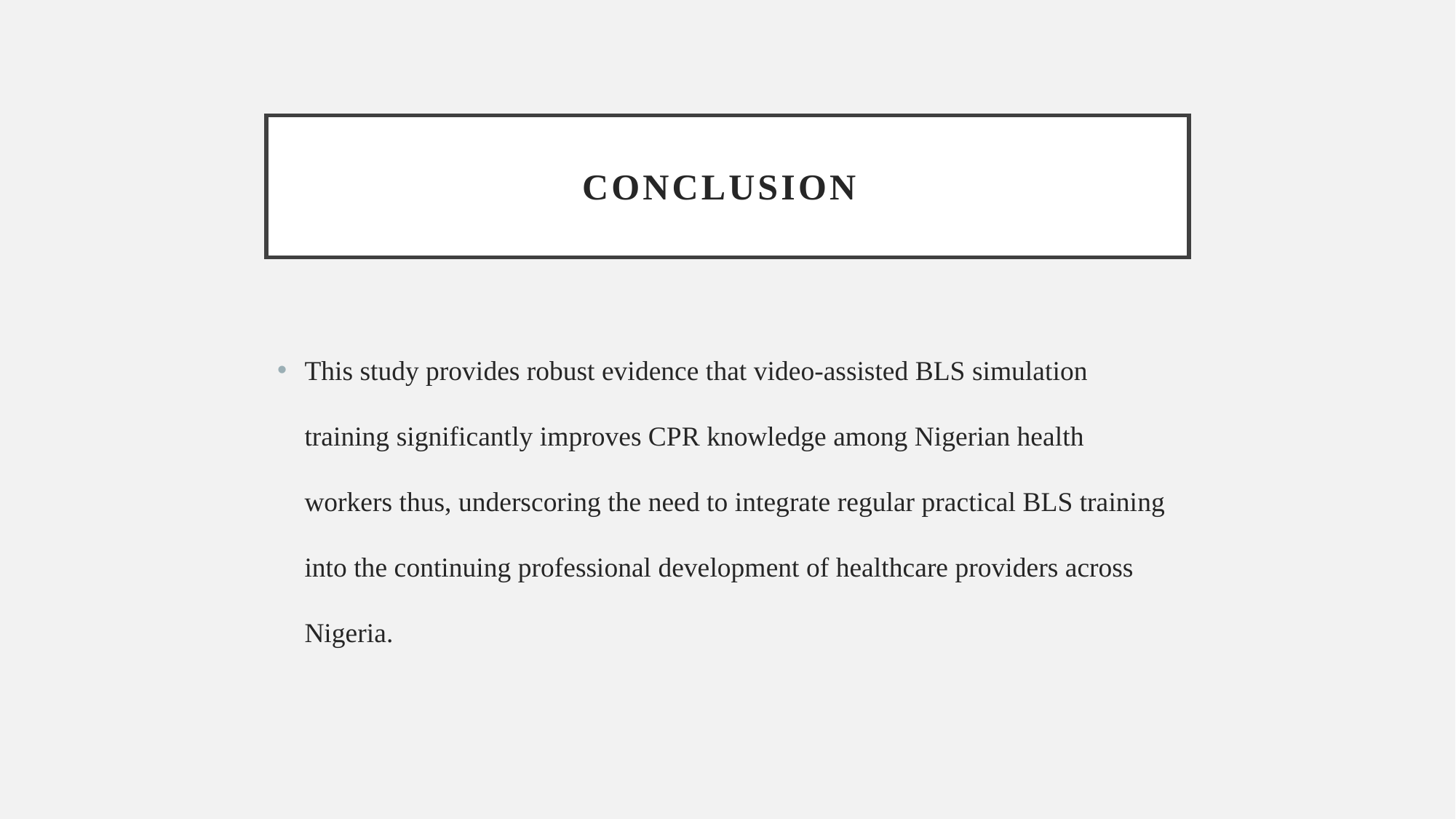

# Conclusion
This study provides robust evidence that video-assisted BLS simulation training significantly improves CPR knowledge among Nigerian health workers thus, underscoring the need to integrate regular practical BLS training into the continuing professional development of healthcare providers across Nigeria.